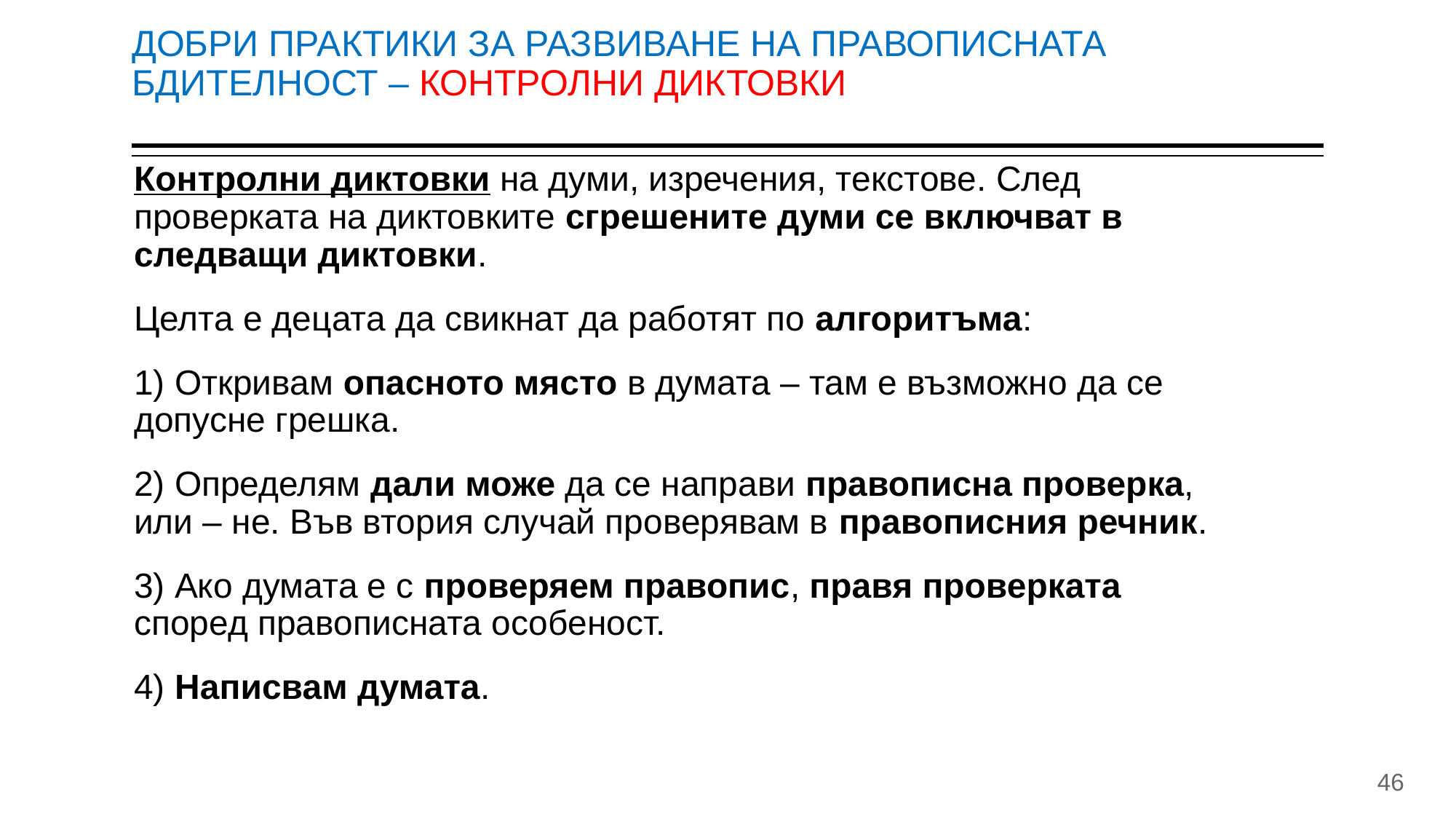

# ДОБРИ ПРАКТИКИ ЗА РАЗВИВАНЕ НА ПРАВОПИСНАТА БДИТЕЛНОСТ – КОНТРОЛНИ ДИКТОВКИ
Контролни диктовки на думи, изречения, текстове. След проверката на диктовките сгрешените думи се включват в следващи диктовки.
Целта е децата да свикнат да работят по алгоритъма:
1) Откривам опасното място в думата – там е възможно да се допусне грешка.
2) Определям дали може да се направи правописна проверка, или – не. Във втория случай проверявам в правописния речник.
3) Ако думата е с проверяем правопис, правя проверката според правописната особеност.
4) Написвам думата.
46